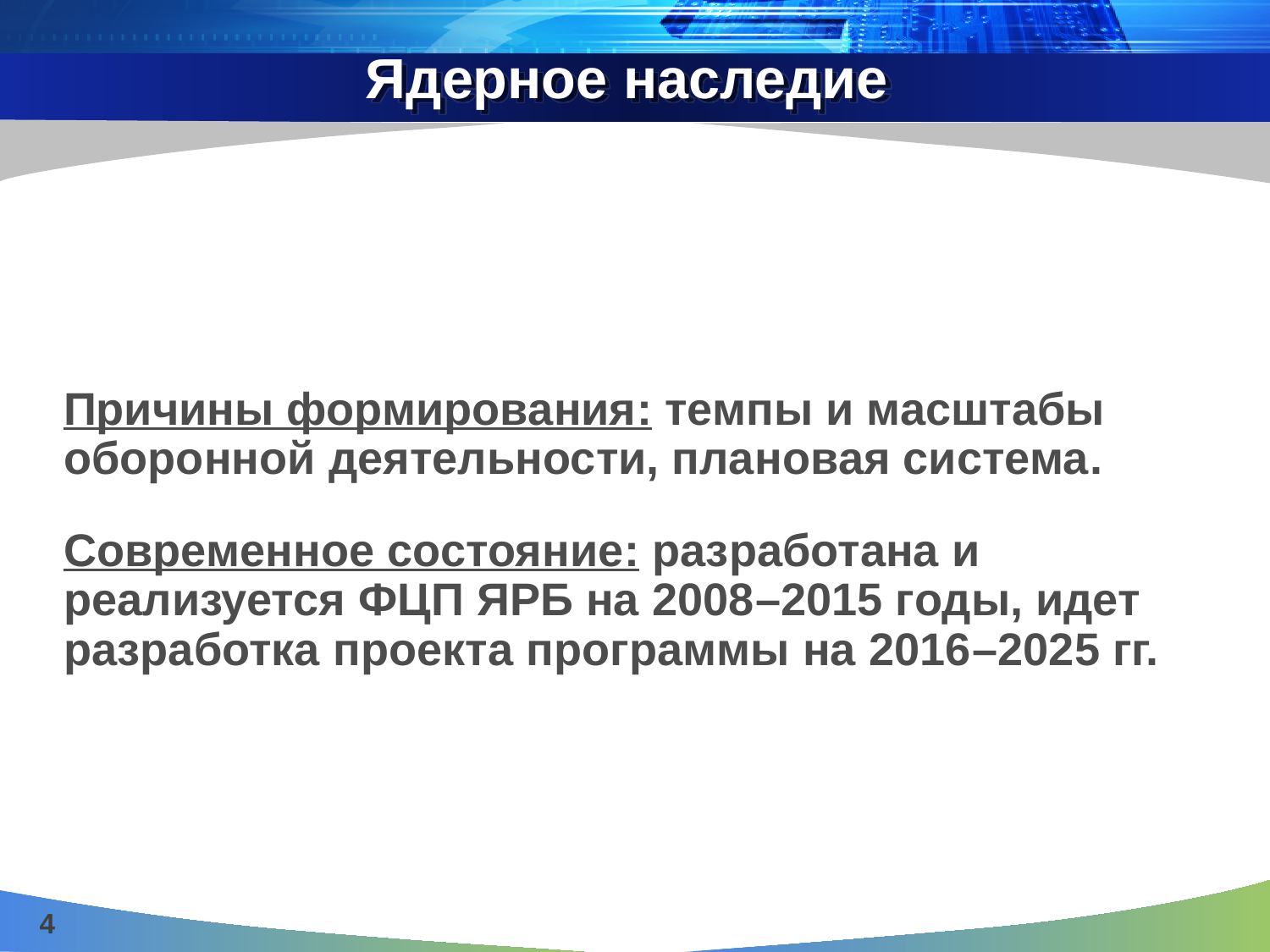

# Ядерное наследие
Причины формирования: темпы и масштабы оборонной деятельности, плановая система.
Современное состояние: разработана и реализуется ФЦП ЯРБ на 2008–2015 годы, идет разработка проекта программы на 2016–2025 гг.
4